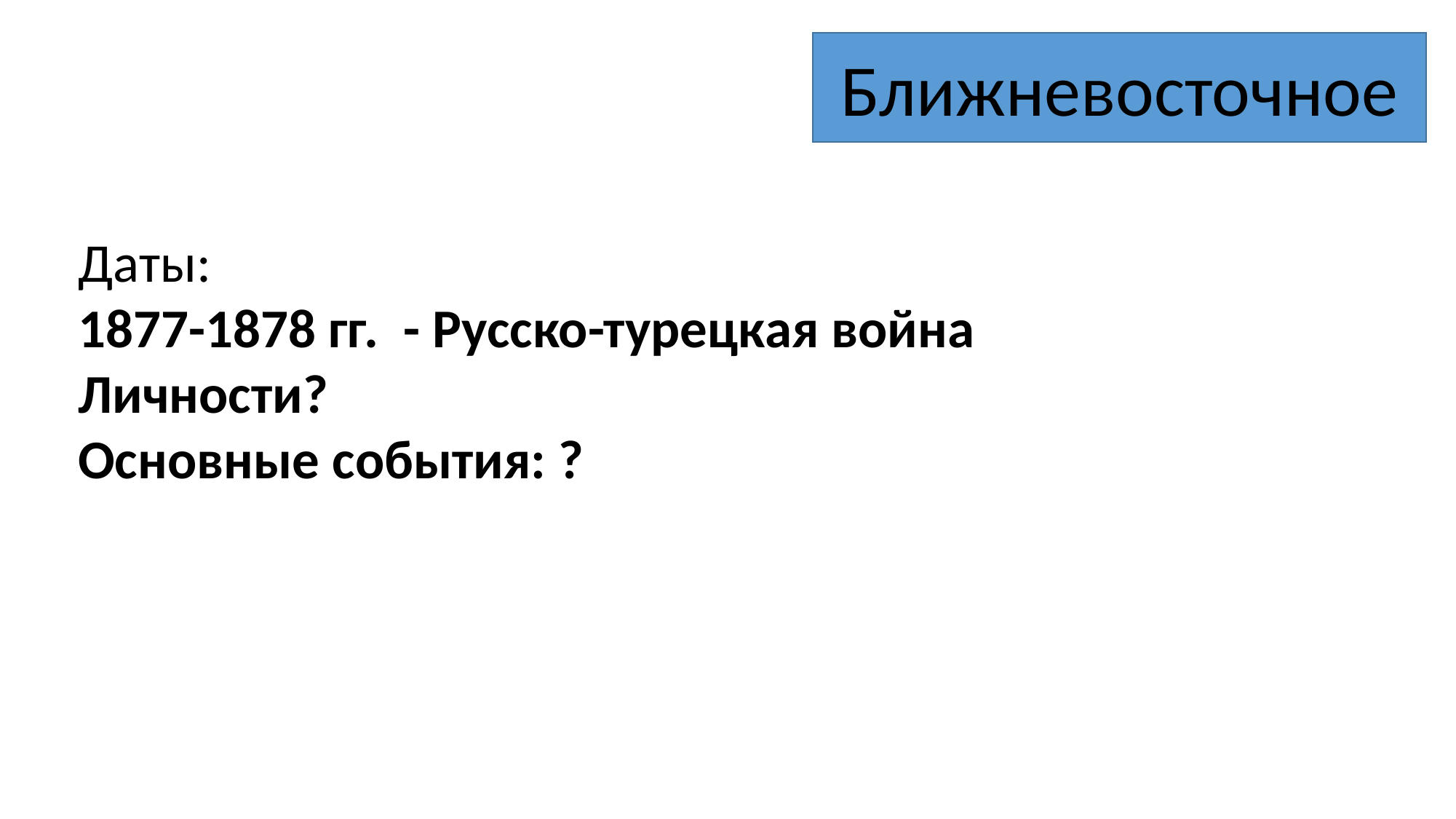

Ближневосточное
Даты:
1877-1878 гг.  - Русско-турецкая война
Личности?
Основные события: ?